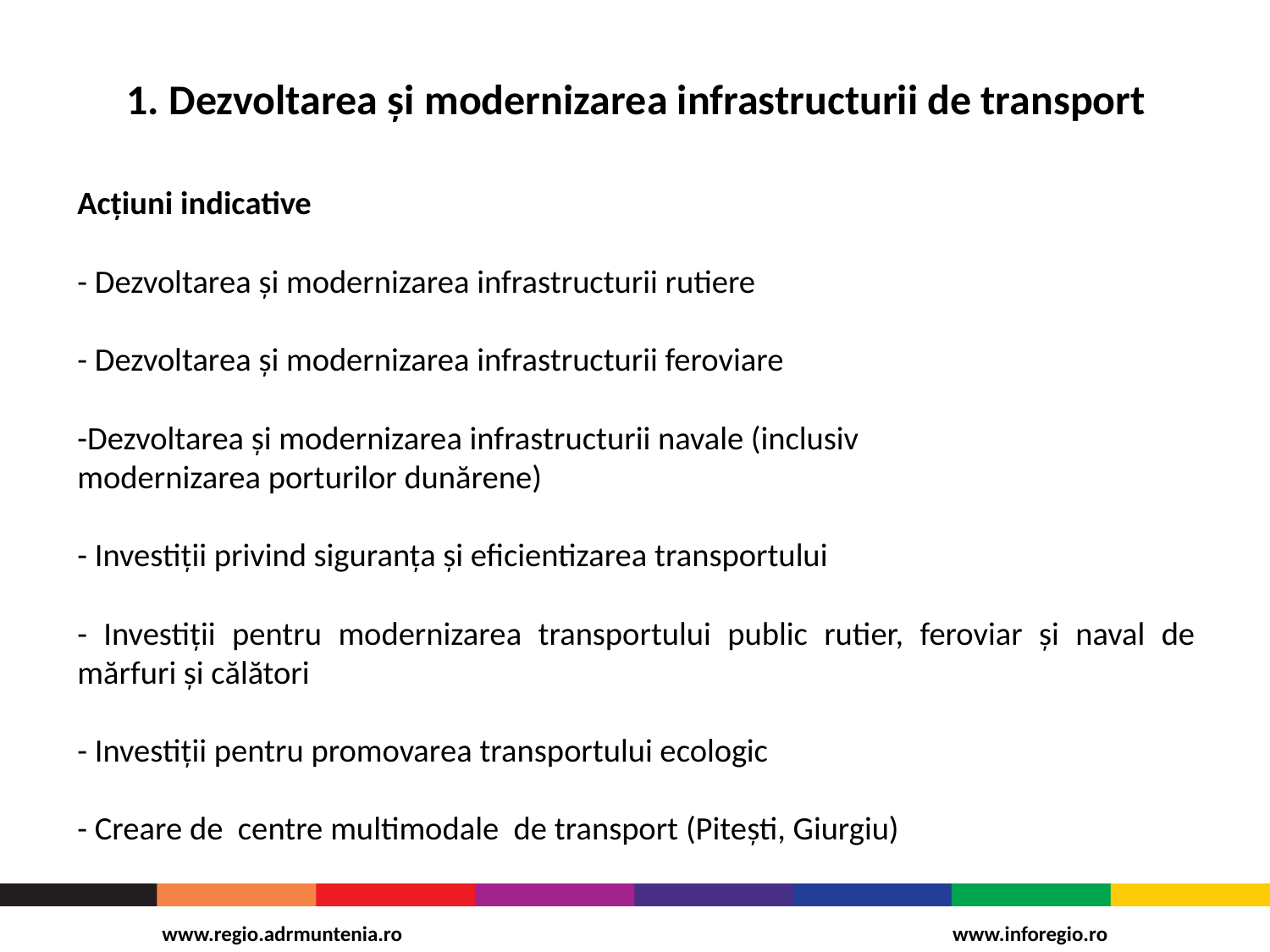

# 1. Dezvoltarea și modernizarea infrastructurii de transport
Acțiuni indicative

- Dezvoltarea și modernizarea infrastructurii rutiere

- Dezvoltarea și modernizarea infrastructurii feroviare

-Dezvoltarea și modernizarea infrastructurii navale (inclusiv
modernizarea porturilor dunărene)

- Investiții privind siguranța și eficientizarea transportului

- Investiții pentru modernizarea transportului public rutier, feroviar și naval de mărfuri și călători

- Investiții pentru promovarea transportului ecologic

- Creare de  centre multimodale  de transport (Pitești, Giurgiu)